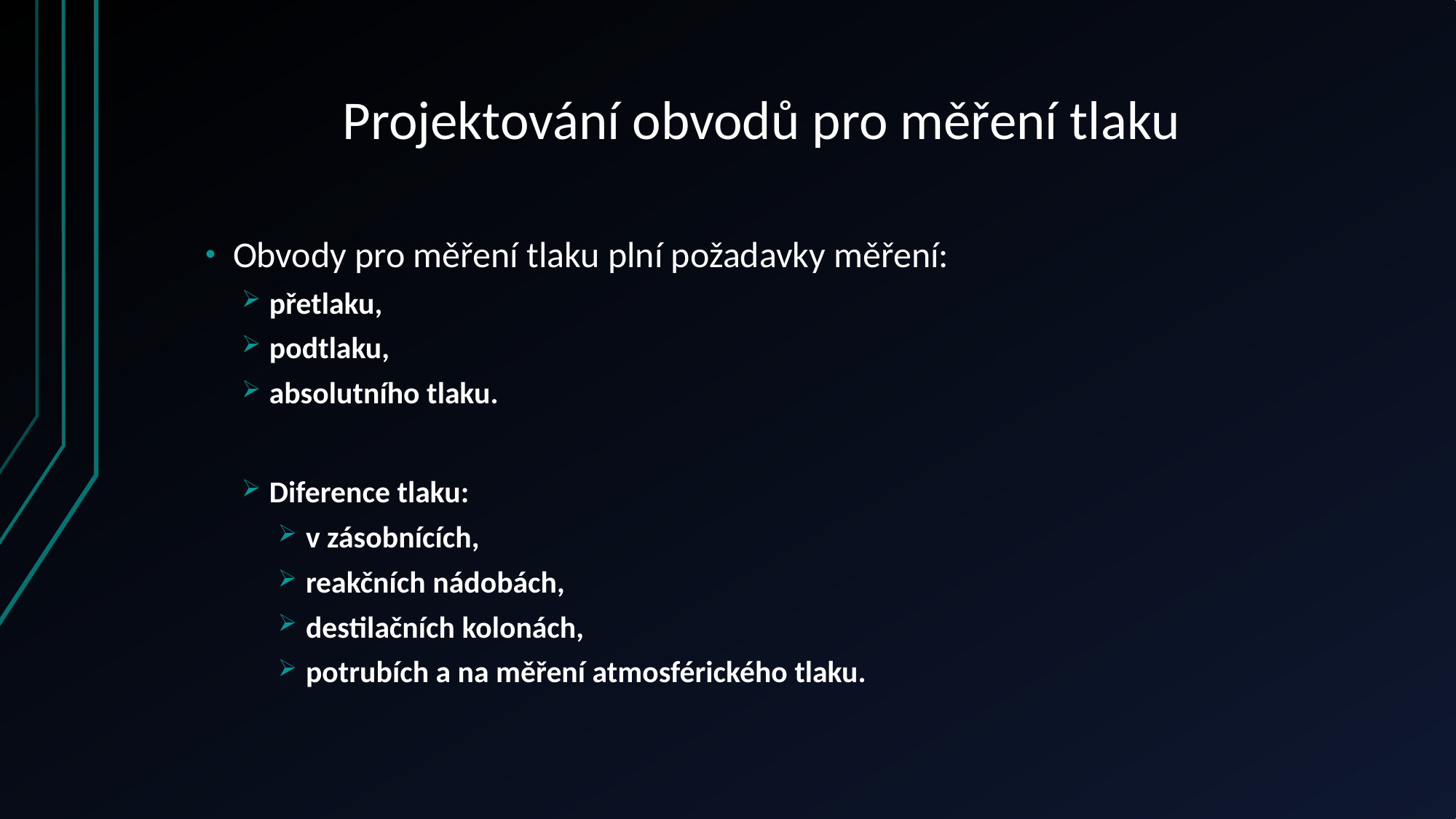

# Projektování obvodů pro měření tlaku
Obvody pro měření tlaku plní požadavky měření:
přetlaku,
podtlaku,
absolutního tlaku.

Diference tlaku:
v zásobnících,
reakčních nádobách,
destilačních kolonách,
potrubích a na měření atmosférického tlaku.